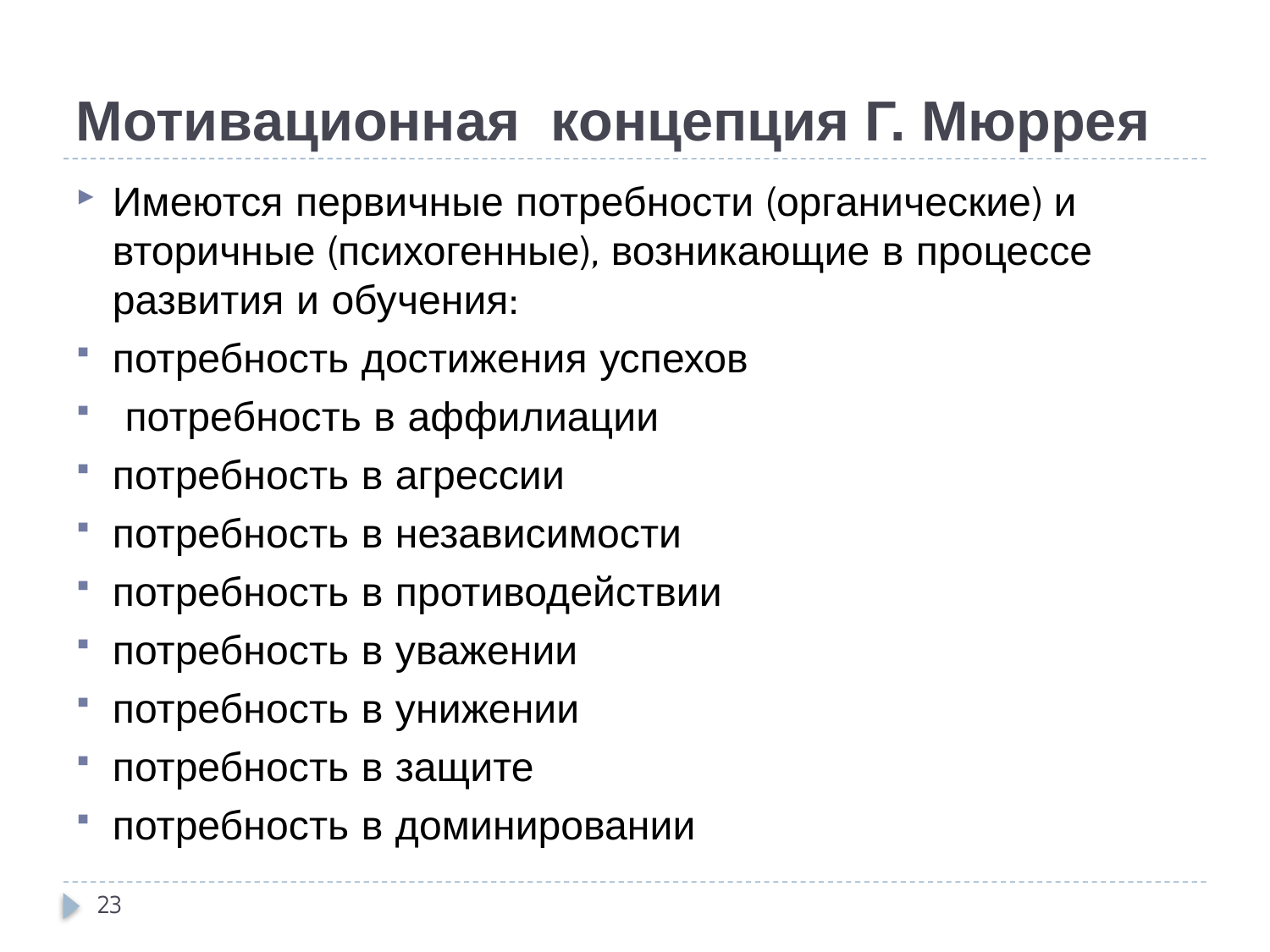

# Мотивационная  концепция Г. Мюррея
Имеются первичные потребности (органические) и вторичные (психогенные), возникающие в процессе развития и обучения:
потребность достижения успехов
 потребность в аффилиации
потребность в агрессии
потребность в независимости
потребность в противодействии
потребность в уважении
потребность в унижении
потребность в защите
потребность в доминировании
23